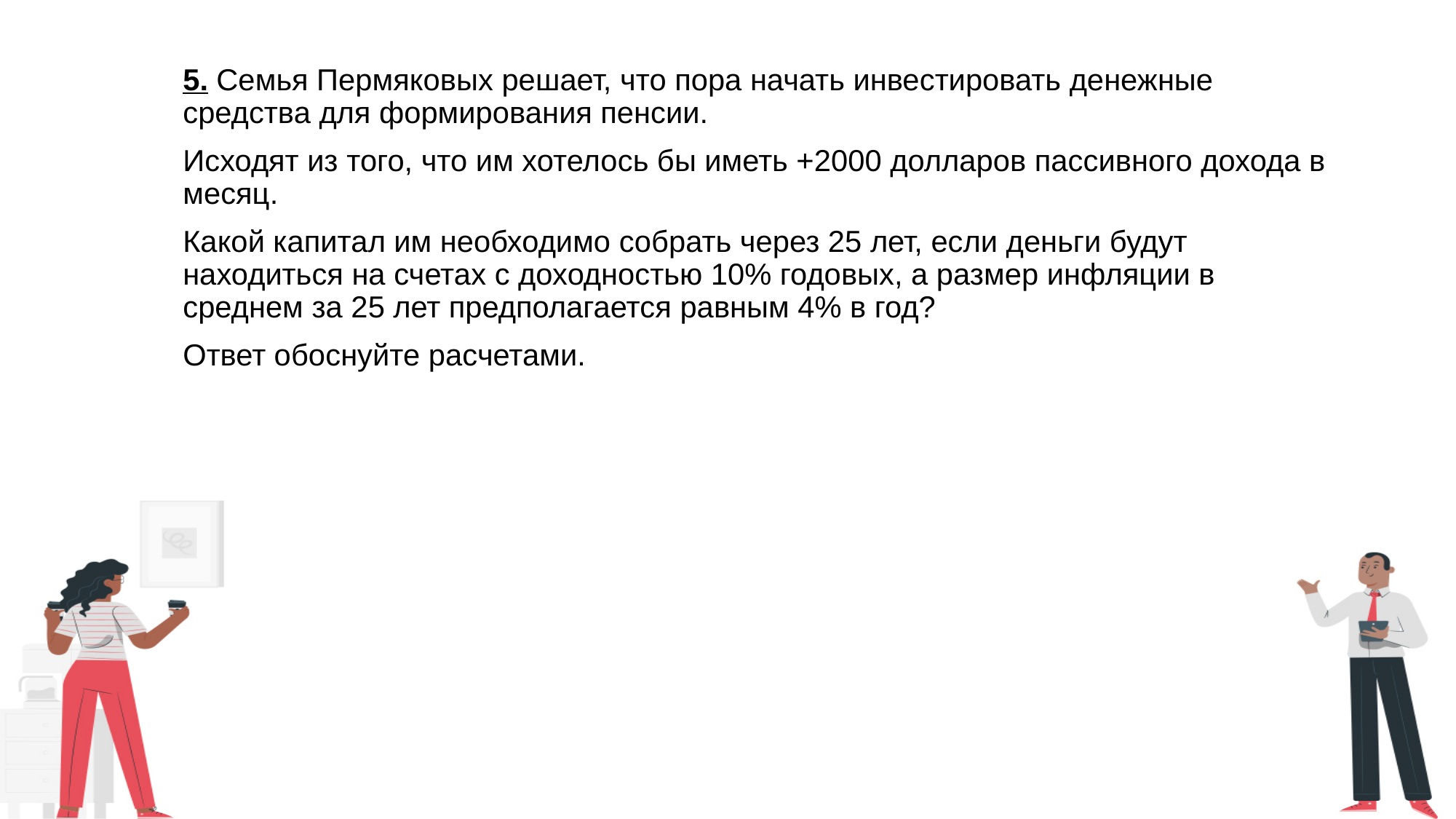

5. Семья Пермяковых решает, что пора начать инвестировать денежные средства для формирования пенсии.
Исходят из того, что им хотелось бы иметь +2000 долларов пассивного дохода в месяц.
Какой капитал им необходимо собрать через 25 лет, если деньги будут находиться на счетах с доходностью 10% годовых, а размер инфляции в среднем за 25 лет предполагается равным 4% в год?
Ответ обоснуйте расчетами.